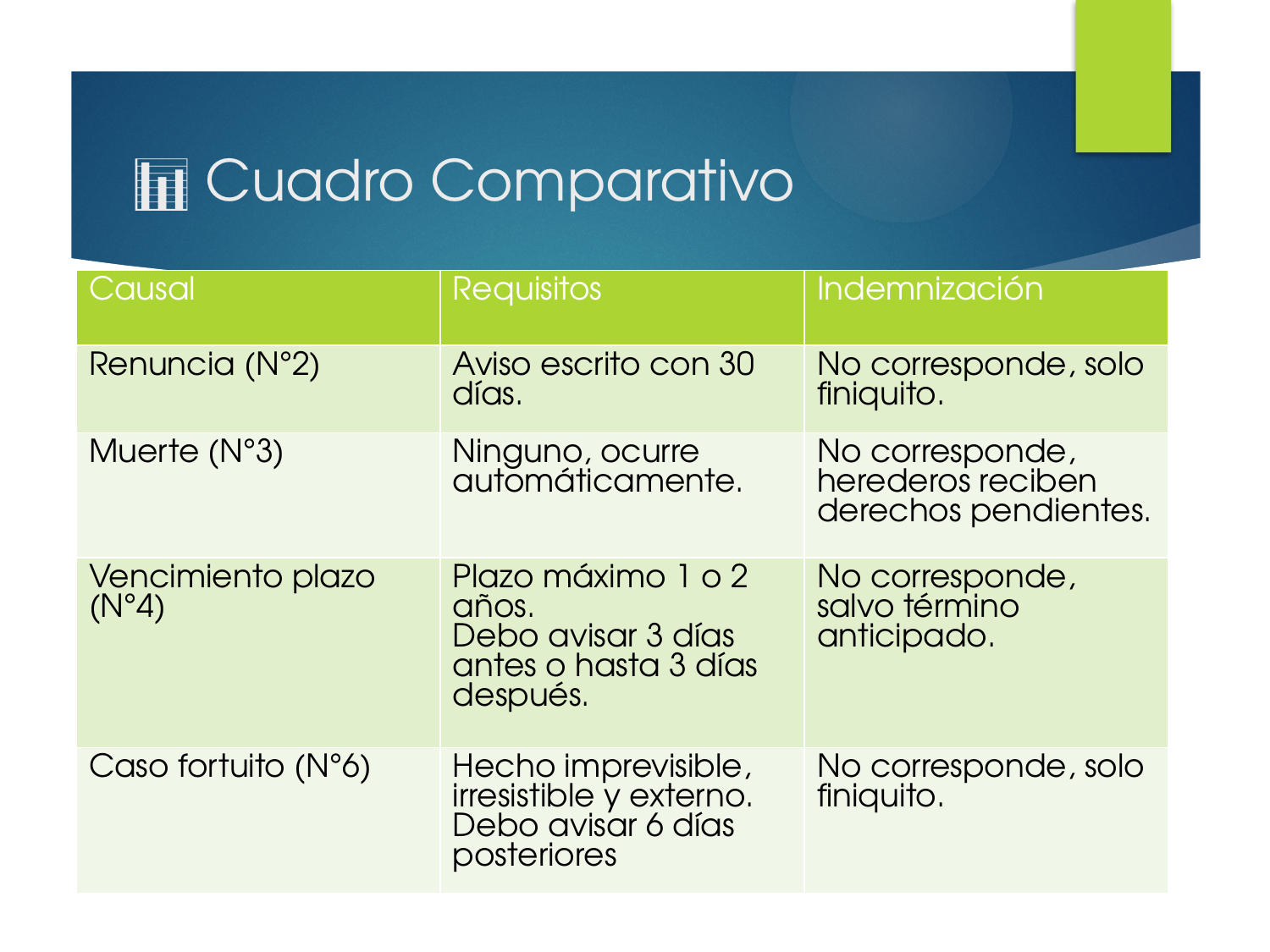

# 📊 Cuadro Comparativo
| Causal | Requisitos | Indemnización |
| --- | --- | --- |
| Renuncia (N°2) | Aviso escrito con 30 días. | No corresponde, solo finiquito. |
| Muerte (N°3) | Ninguno, ocurre automáticamente. | No corresponde, herederos reciben derechos pendientes. |
| Vencimiento plazo (N°4) | Plazo máximo 1 o 2 años. Debo avisar 3 días antes o hasta 3 días después. | No corresponde, salvo término anticipado. |
| Caso fortuito (N°6) | Hecho imprevisible, irresistible y externo. Debo avisar 6 días posteriores | No corresponde, solo finiquito. |